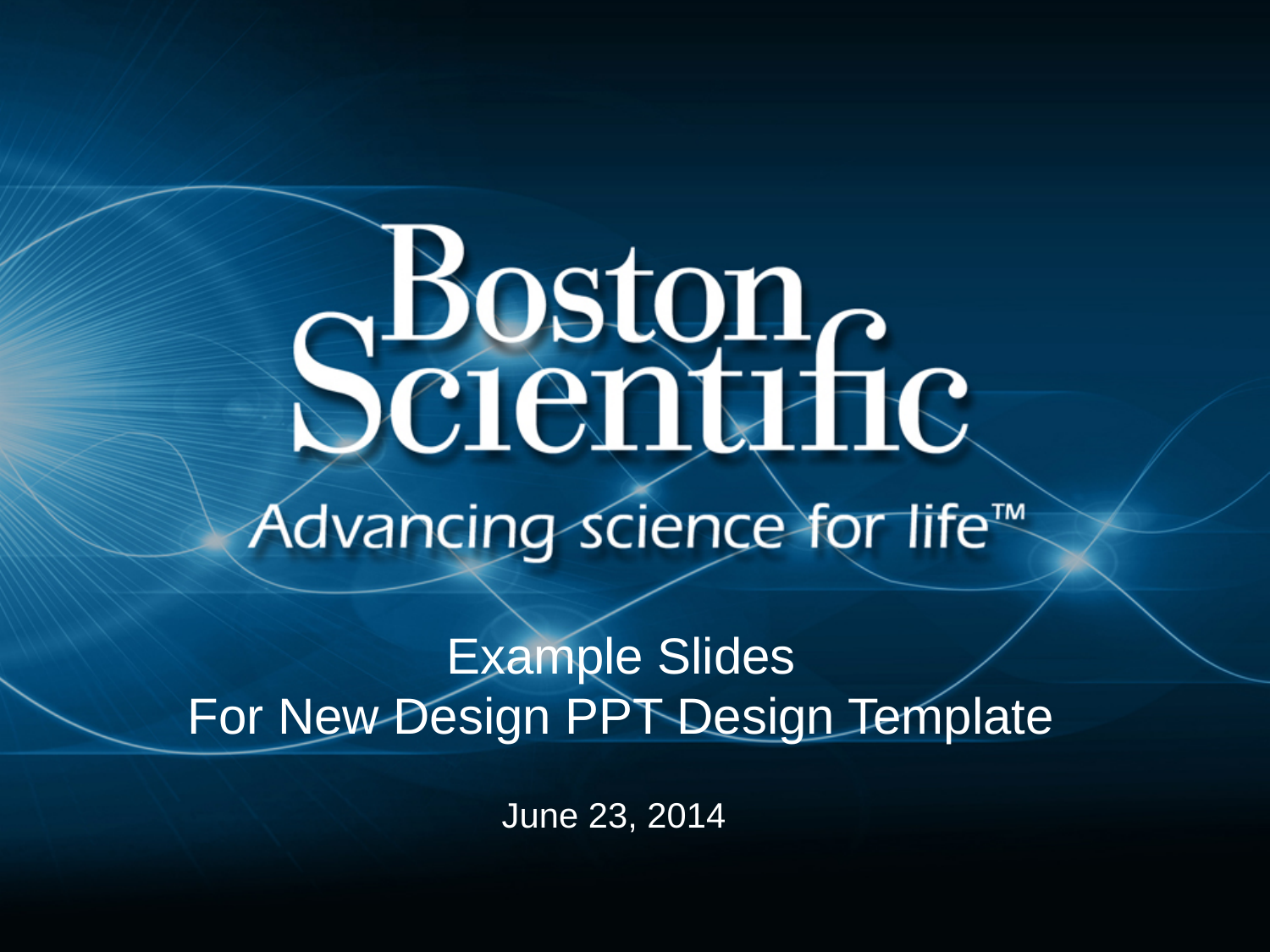

# Example Slides For New Design PPT Design Template
June 23, 2014